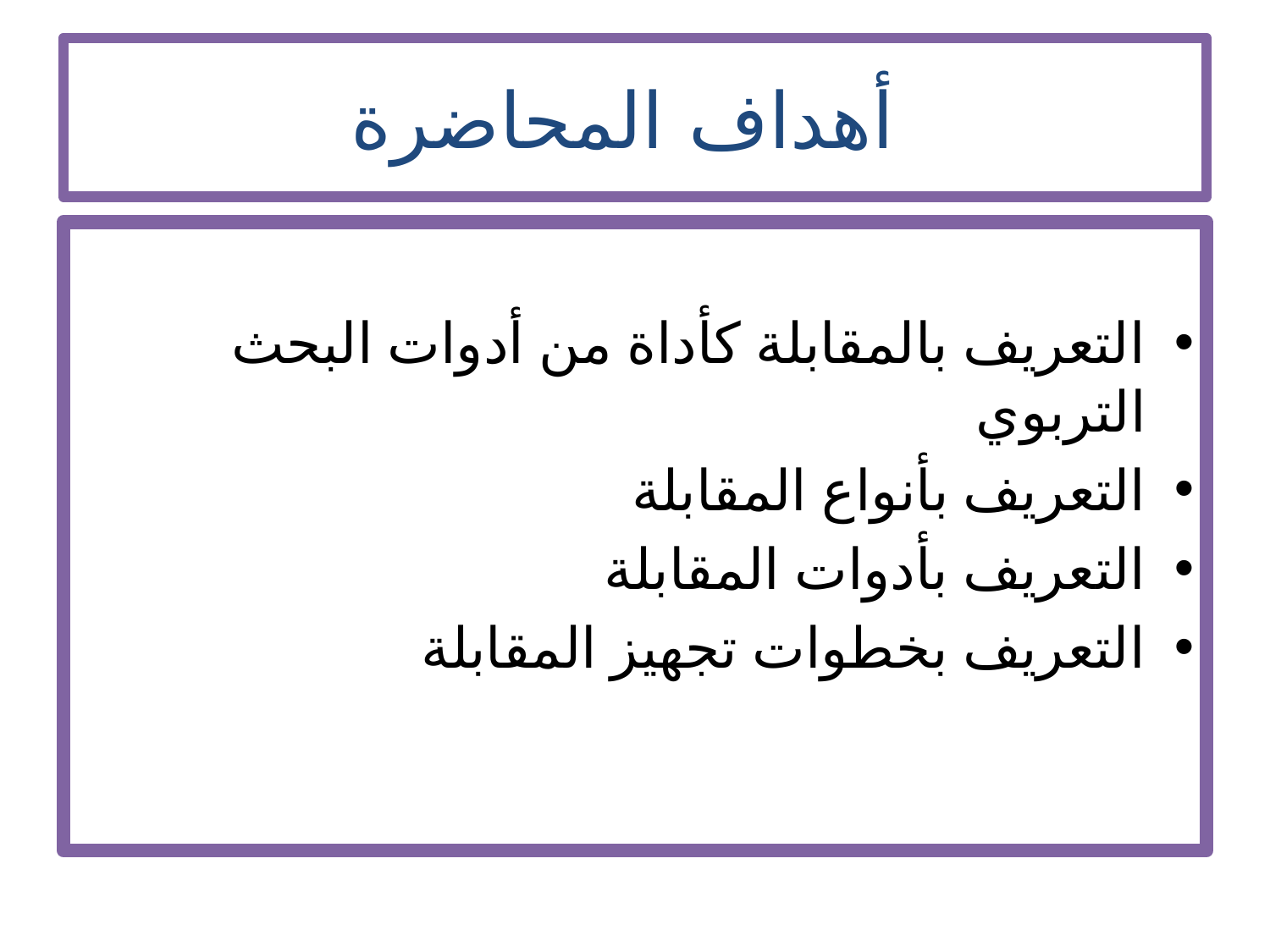

# أهداف المحاضرة

التعريف بالمقابلة كأداة من أدوات البحث التربوي
التعريف بأنواع المقابلة
التعريف بأدوات المقابلة
التعريف بخطوات تجهيز المقابلة